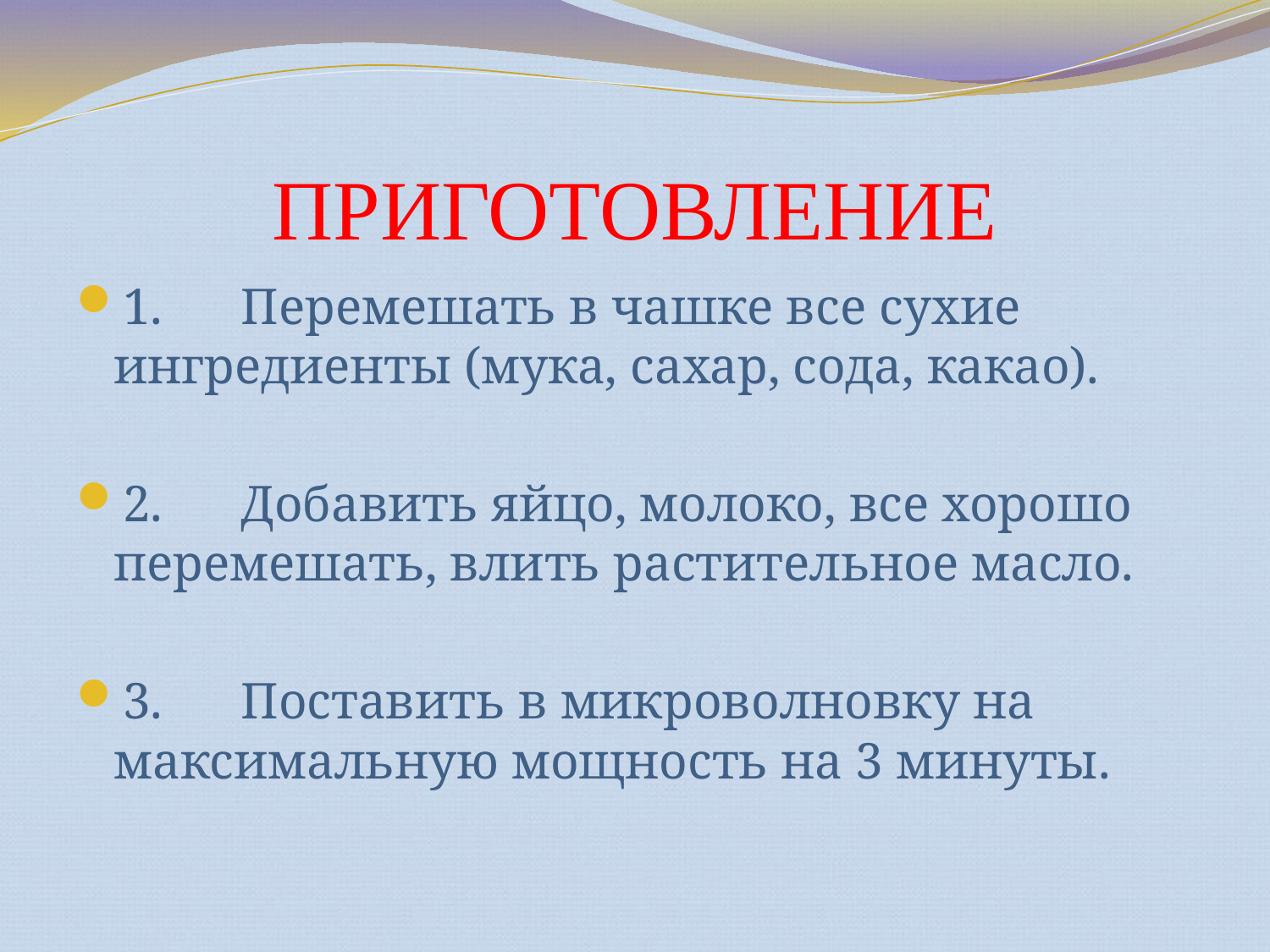

# ПРИГОТОВЛЕНИЕ
1.	Перемешать в чашке все сухие ингредиенты (мука, сахар, сода, какао).

2.	Добавить яйцо, молоко, все хорошо перемешать, влить растительное масло.

3.	Поставить в микроволновку на максимальную мощность на 3 минуты.